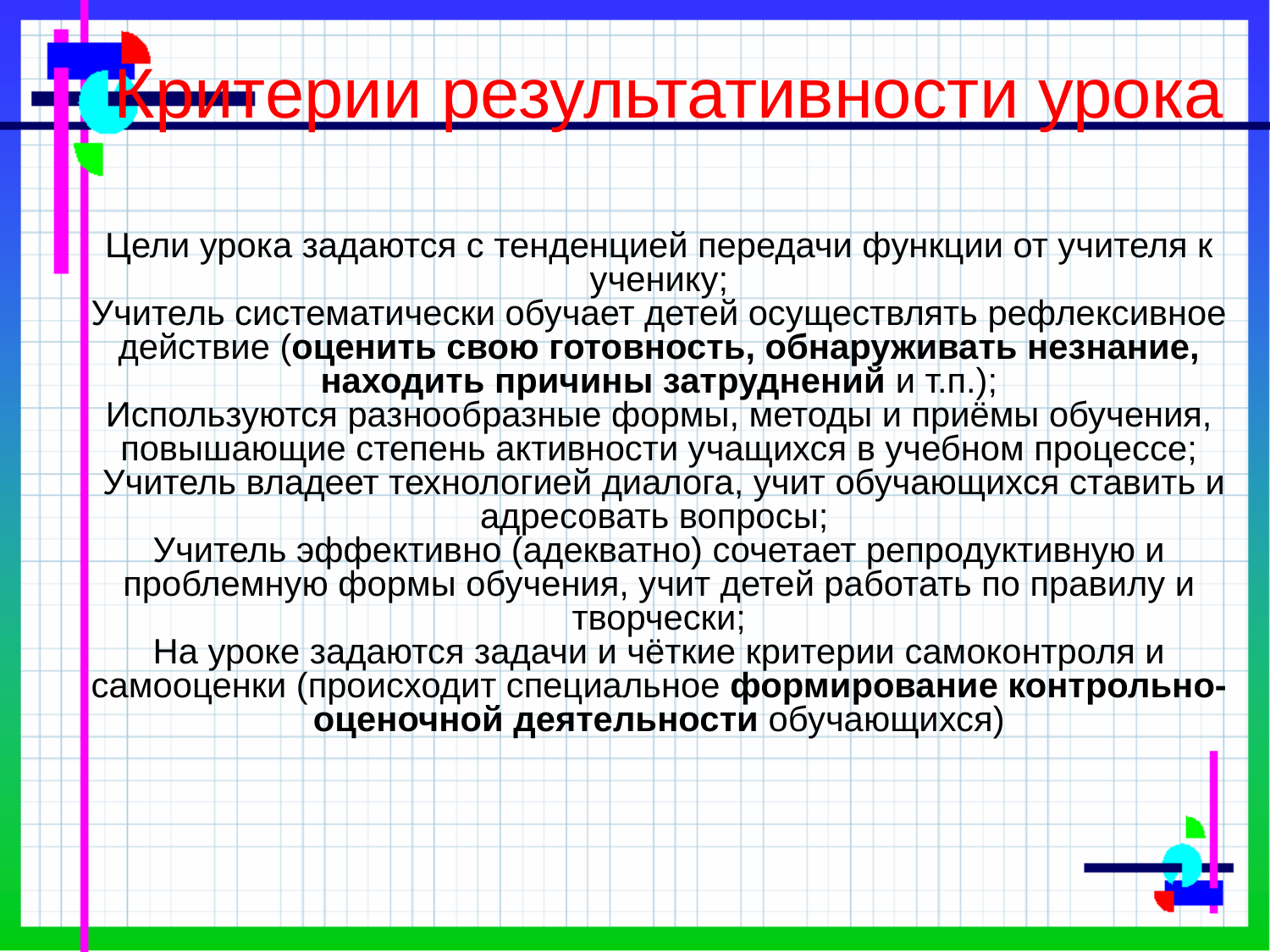

Критерии результативности урока
# Цели урока задаются с тенденцией передачи функции от учителя к ученику; Учитель систематически обучает детей осуществлять рефлексивное действие (оценить свою готовность, обнаруживать незнание, находить причины затруднений и т.п.); Используются разнообразные формы, методы и приёмы обучения, повышающие степень активности учащихся в учебном процессе; Учитель владеет технологией диалога, учит обучающихся ставить и адресовать вопросы; Учитель эффективно (адекватно) сочетает репродуктивную и проблемную формы обучения, учит детей работать по правилу и творчески; На уроке задаются задачи и чёткие критерии самоконтроля и самооценки (происходит специальное формирование контрольно-оценочной деятельности обучающихся)